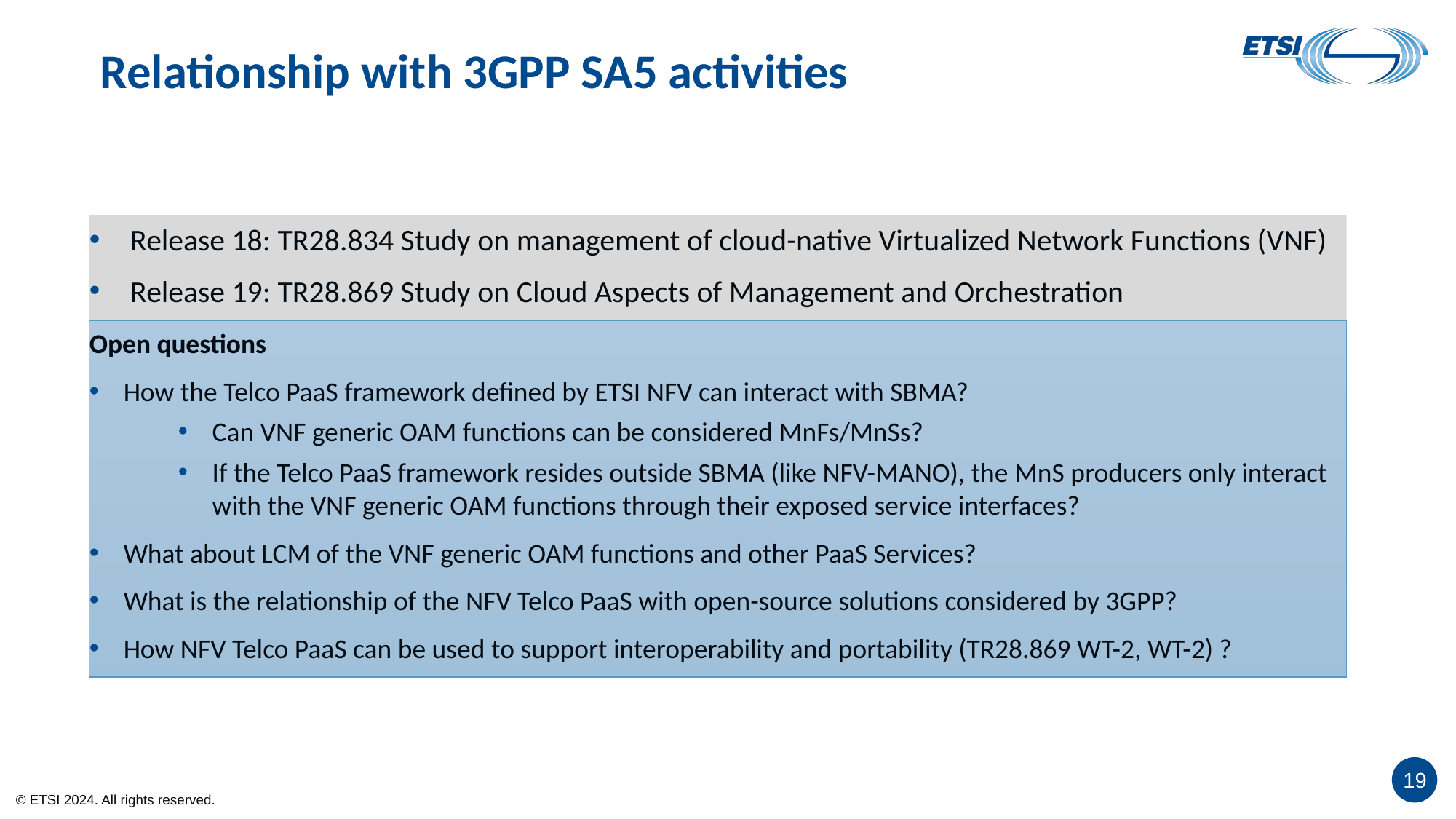

# Relationship with 3GPP SA5 activities
Release 18: TR28.834 Study on management of cloud-native Virtualized Network Functions (VNF)
Release 19: TR28.869 Study on Cloud Aspects of Management and Orchestration
Open questions
How the Telco PaaS framework defined by ETSI NFV can interact with SBMA?
Can VNF generic OAM functions can be considered MnFs/MnSs?
If the Telco PaaS framework resides outside SBMA (like NFV-MANO), the MnS producers only interact with the VNF generic OAM functions through their exposed service interfaces?
What about LCM of the VNF generic OAM functions and other PaaS Services?
What is the relationship of the NFV Telco PaaS with open-source solutions considered by 3GPP?
How NFV Telco PaaS can be used to support interoperability and portability (TR28.869 WT-2, WT-2) ?

19